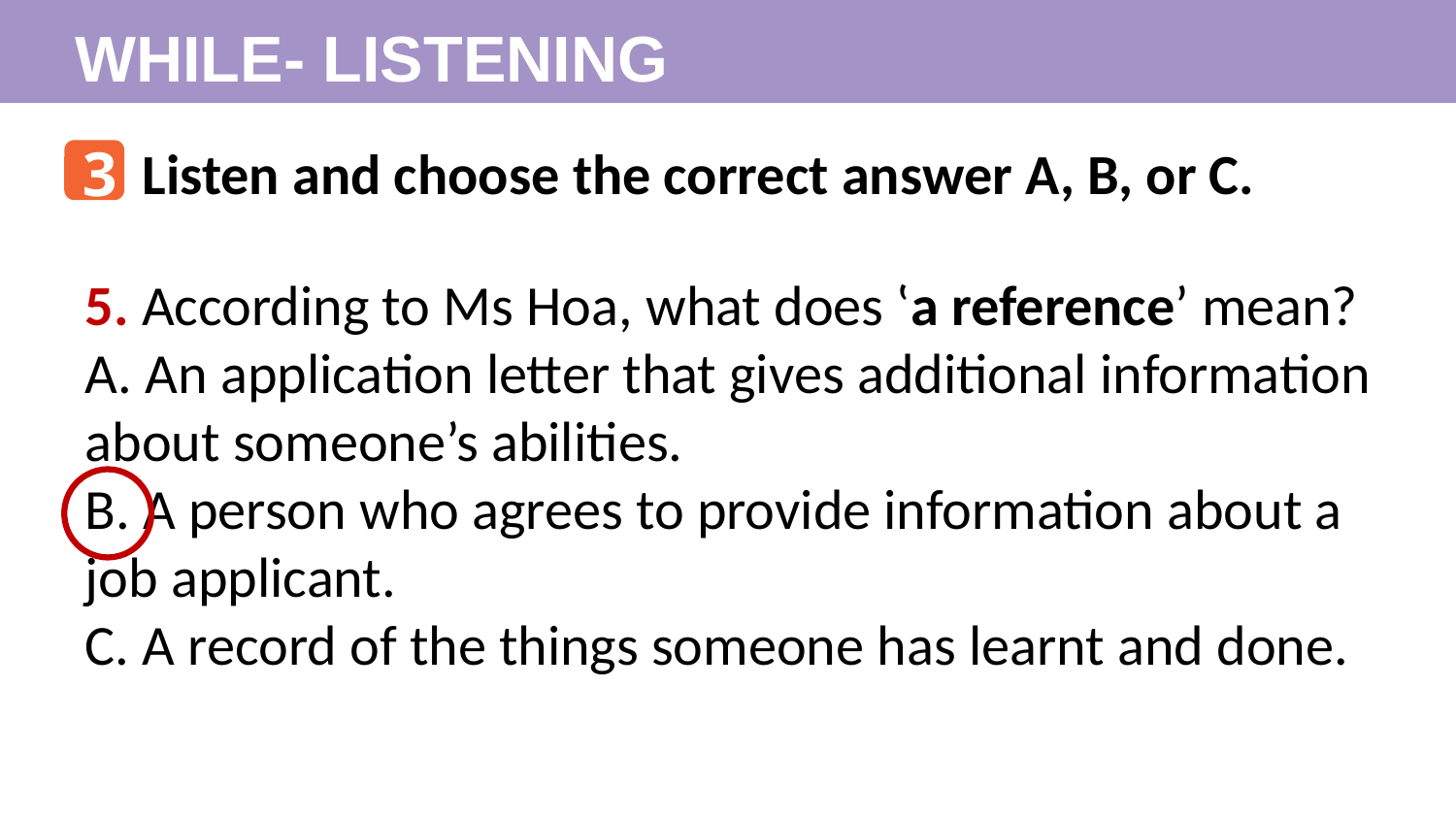

WHILE- LISTENING
3
Listen and choose the correct answer A, B, or C.

5. According to Ms Hoa, what does ‛a reference’ mean?
A. An application letter that gives additional information about someone’s abilities.
B. A person who agrees to provide information about a job applicant.
C. A record of the things someone has learnt and done.